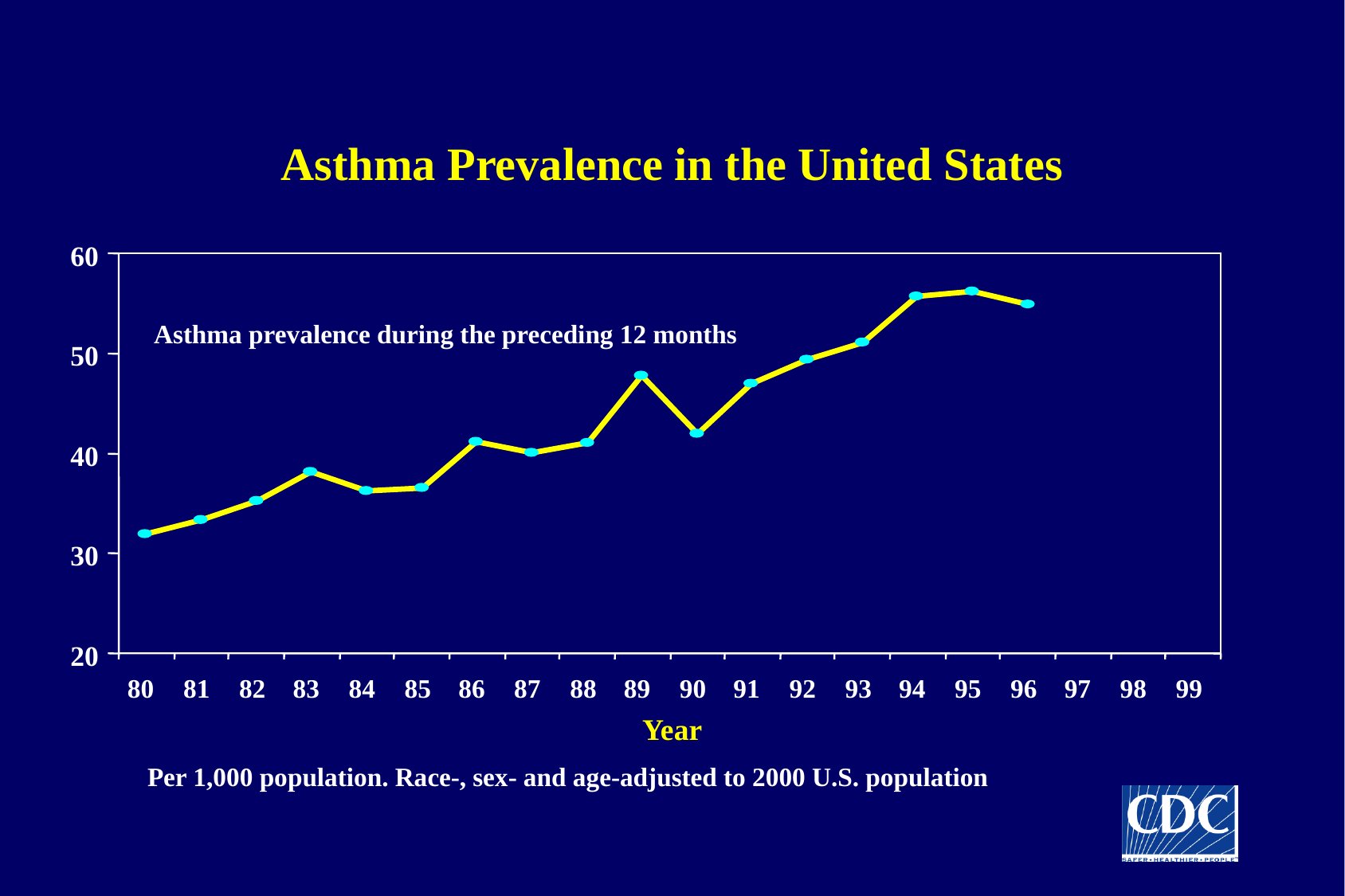

Asthma Prevalence in the United States
60

Asthma prevalence during the preceding 12 months
50

40

30

20

80
81
82
83
84
85
86
87
88
89
90
91
92
93
94
95
96
97
98
99
Year
Per 1,000 population. Race-, sex- and age-adjusted to 2000 U.S. population